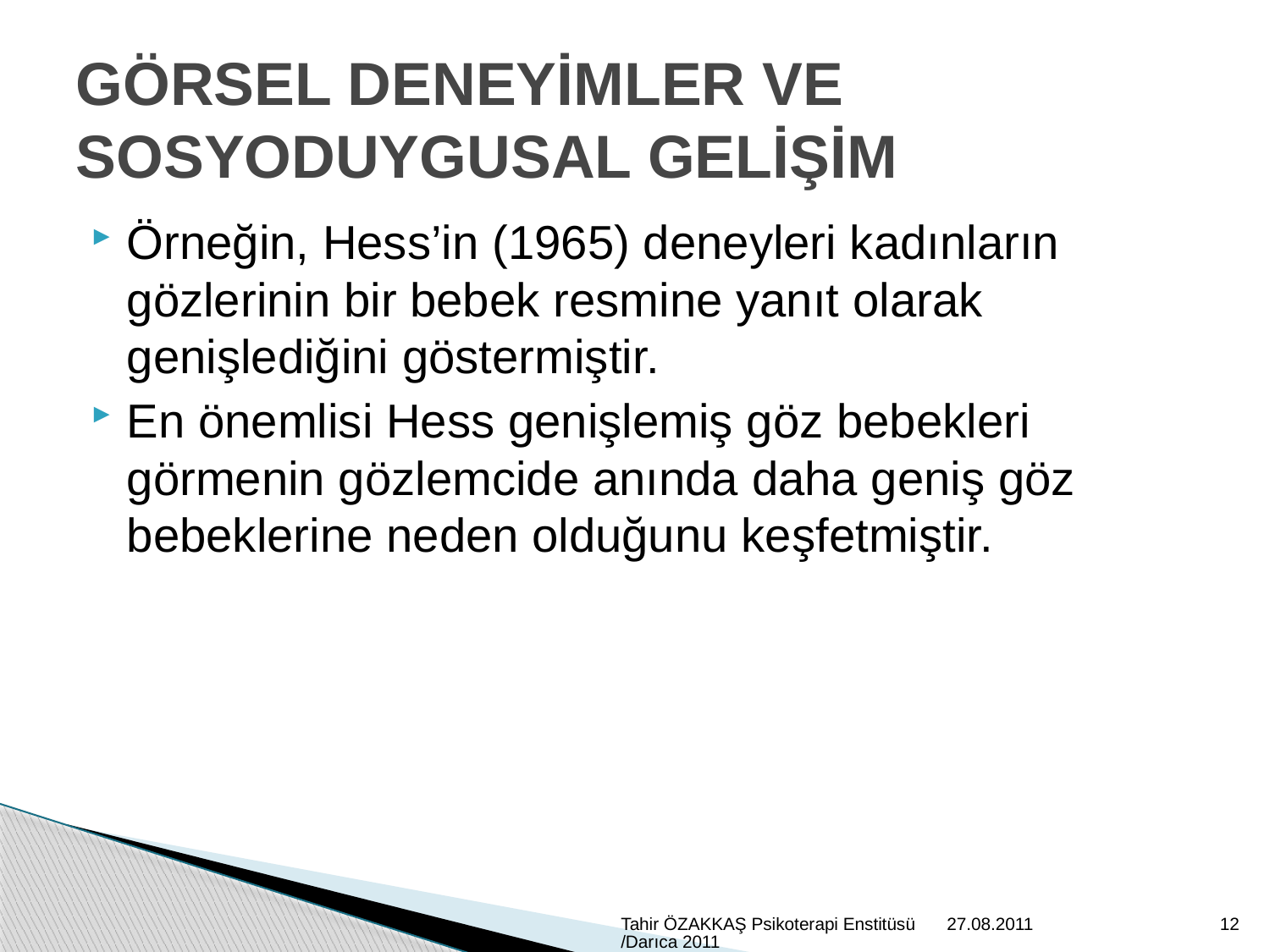

# GÖRSEL DENEYİMLER VE SOSYODUYGUSAL GELİŞİM
Örneğin, Hess’in (1965) deneyleri kadınların gözlerinin bir bebek resmine yanıt olarak genişlediğini göstermiştir.
En önemlisi Hess genişlemiş göz bebekleri görmenin gözlemcide anında daha geniş göz bebeklerine neden olduğunu keşfetmiştir.
Tahir ÖZAKKAŞ Psikoterapi Enstitüsü /Darıca 2011
27.08.2011
12